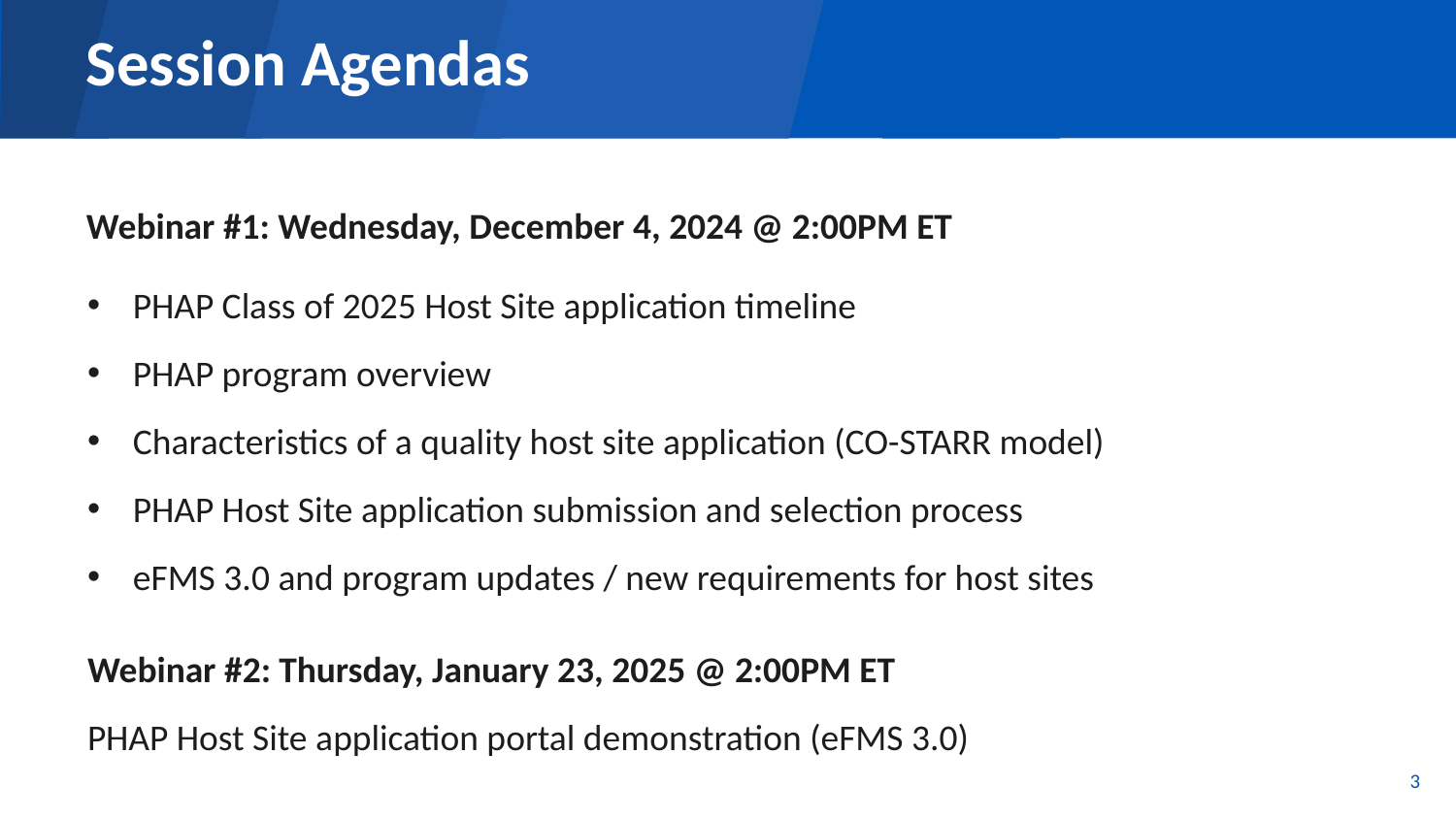

# Session Agendas
Webinar #1: Wednesday, December 4, 2024 @ 2:00PM ET
PHAP Class of 2025 Host Site application timeline
PHAP program overview
Characteristics of a quality host site application (CO-STARR model)
PHAP Host Site application submission and selection process
eFMS 3.0 and program updates / new requirements for host sites
Webinar #2: Thursday, January 23, 2025 @ 2:00PM ET
PHAP Host Site application portal demonstration (eFMS 3.0)
3